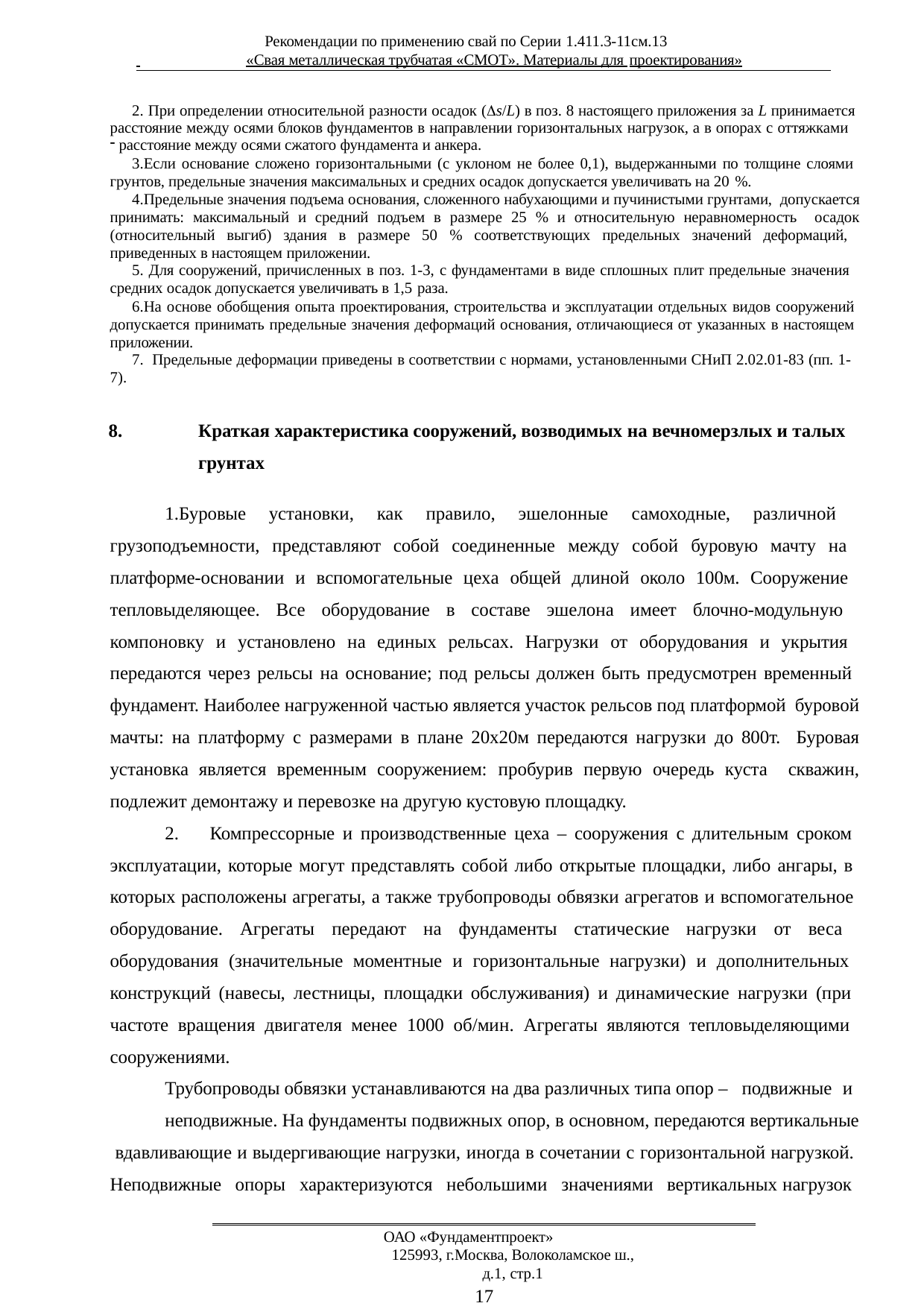

Рекомендации по применению свай по Серии 1.411.3-11см.13
 	«Свая металлическая трубчатая «СМОТ». Материалы для проектирования»

2. При определении относительной разности осадок (Δs/L) в поз. 8 настоящего приложения за L принимается  расстояние между осями блоков фундаментов в направлении горизонтальных нагрузок, а в опорах с оттяжками
расстояние между осями сжатого фундамента и анкера.
Если основание сложено горизонтальными (с уклоном не более 0,1), выдержанными по толщине слоями  грунтов, предельные значения максимальных и средних осадок допускается увеличивать на 20 %.
Предельные значения подъема основания, сложенного набухающими и пучинистыми грунтами,  допускается принимать: максимальный и средний подъем в размере 25 % и относительную неравномерность  осадок (относительный выгиб) здания в размере 50 % соответствующих предельных значений деформаций,  приведенных в настоящем приложении.
Для сооружений, причисленных в поз. 1-3, с фундаментами в виде сплошных плит предельные значения
средних осадок допускается увеличивать в 1,5 раза.
На основе обобщения опыта проектирования, строительства и эксплуатации отдельных видов сооружений  допускается принимать предельные значения деформаций основания, отличающиеся от указанных в настоящем  приложении.
Предельные деформации приведены в соответствии с нормами, установленными СНиП 2.02.01-83 (пп. 1-
7).

Краткая характеристика сооружений, возводимых на вечномерзлых и талых  грунтах

Буровые установки, как правило, эшелонные самоходные, различной  грузоподъемности, представляют собой соединенные между собой буровую мачту на  платформе-основании и вспомогательные цеха общей длиной около 100м. Сооружение  тепловыделяющее. Все оборудование в составе эшелона имеет блочно-модульную  компоновку и установлено на единых рельсах. Нагрузки от оборудования и укрытия  передаются через рельсы на основание; под рельсы должен быть предусмотрен временный  фундамент. Наиболее нагруженной частью является участок рельсов под платформой  буровой мачты: на платформу с размерами в плане 20х20м передаются нагрузки до 800т.  Буровая установка является временным сооружением: пробурив первую очередь куста  скважин, подлежит демонтажу и перевозке на другую кустовую площадку.
Компрессорные и производственные цеха – сооружения с длительным сроком
эксплуатации, которые могут представлять собой либо открытые площадки, либо ангары, в  которых расположены агрегаты, а также трубопроводы обвязки агрегатов и вспомогательное  оборудование. Агрегаты передают на фундаменты статические нагрузки от веса  оборудования (значительные моментные и горизонтальные нагрузки) и дополнительных  конструкций (навесы, лестницы, площадки обслуживания) и динамические нагрузки (при  частоте вращения двигателя менее 1000 об/мин. Агрегаты являются тепловыделяющими  сооружениями.
Трубопроводы обвязки устанавливаются на два различных типа опор –   подвижные  и
неподвижные. На фундаменты подвижных опор, в основном, передаются вертикальные  вдавливающие и выдергивающие нагрузки, иногда в сочетании с горизонтальной нагрузкой.  Неподвижные   опоры   характеризуются   небольшими   значениями   вертикальных нагрузок
ОАО «Фундаментпроект»
125993, г.Москва, Волоколамское ш., д.1, стр.1
17